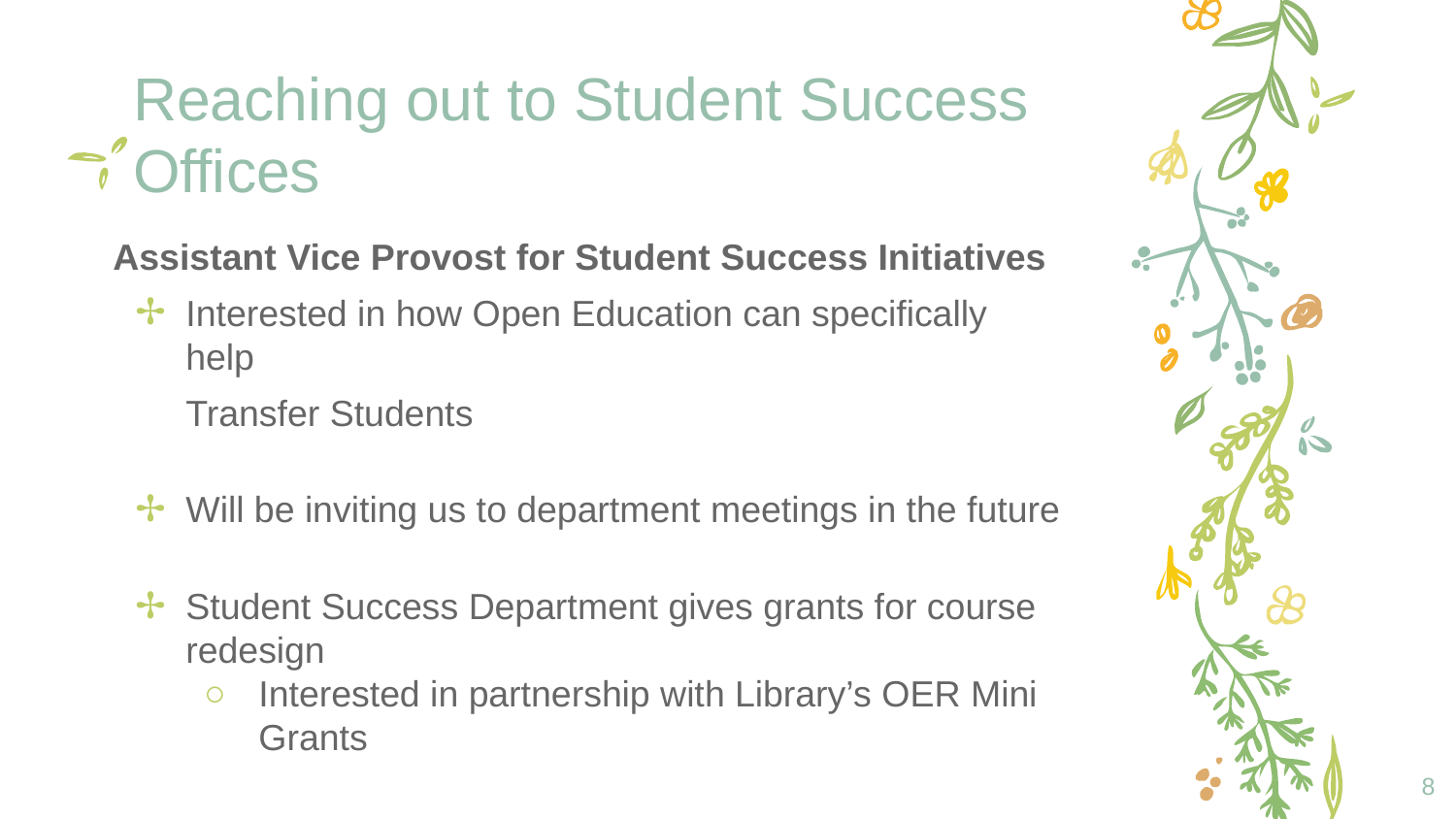

# Reaching out to Student Success Offices
Assistant Vice Provost for Student Success Initiatives
Interested in how Open Education can specifically help
Transfer Students

Will be inviting us to department meetings in the future

Student Success Department gives grants for course redesign
Interested in partnership with Library’s OER Mini Grants

Valentine’s Day OER Pop-Up brainstorming
8